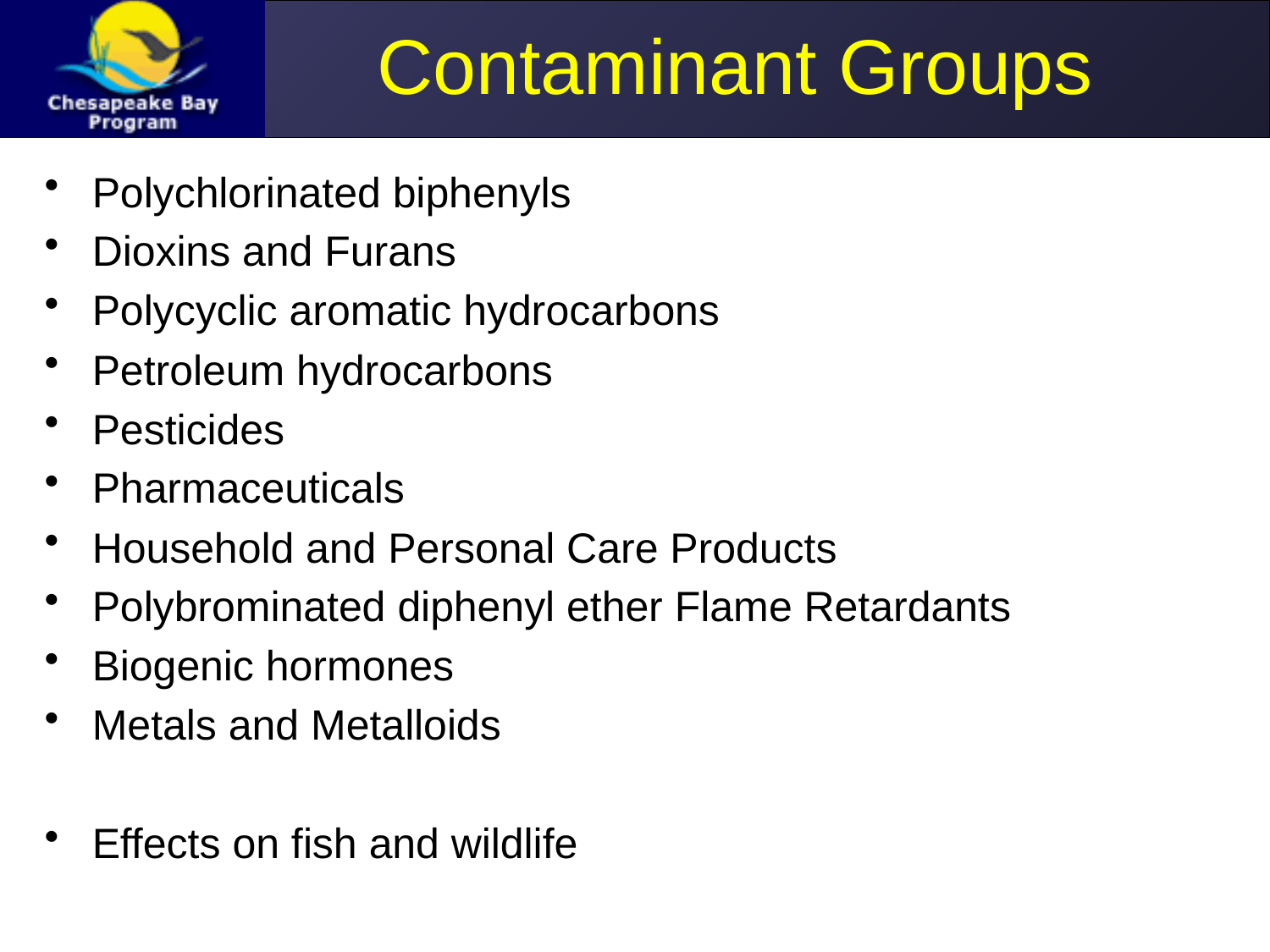

# Contaminant Groups
Polychlorinated biphenyls
Dioxins and Furans
Polycyclic aromatic hydrocarbons
Petroleum hydrocarbons
Pesticides
Pharmaceuticals
Household and Personal Care Products
Polybrominated diphenyl ether Flame Retardants
Biogenic hormones
Metals and Metalloids

Effects on fish and wildlife